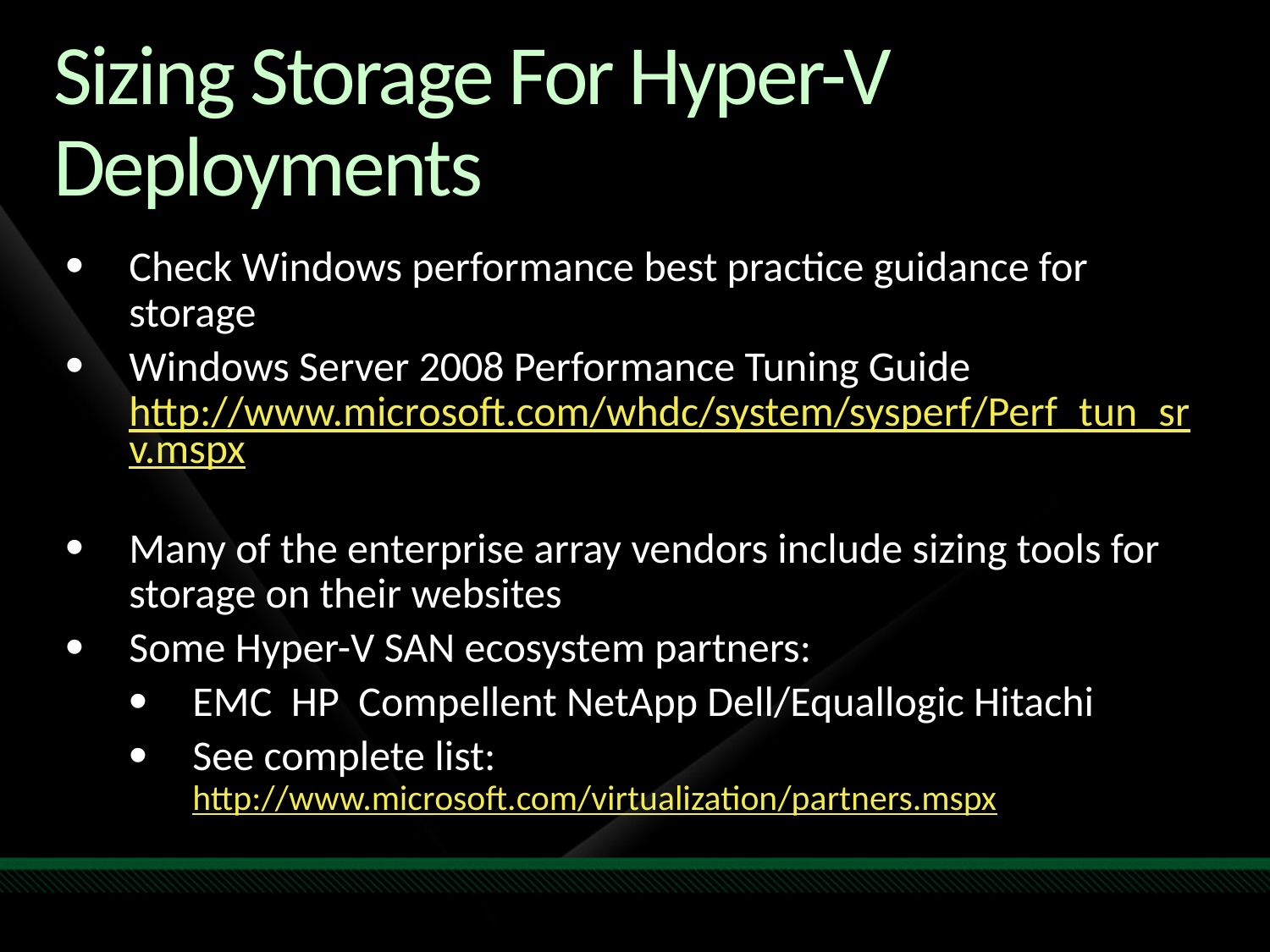

# Sizing Storage For Hyper-V Deployments
Check Windows performance best practice guidance for storage
Windows Server 2008 Performance Tuning Guide http://www.microsoft.com/whdc/system/sysperf/Perf_tun_srv.mspx
Many of the enterprise array vendors include sizing tools for storage on their websites
Some Hyper-V SAN ecosystem partners:
EMC  HP  Compellent NetApp Dell/Equallogic Hitachi
See complete list: http://www.microsoft.com/virtualization/partners.mspx